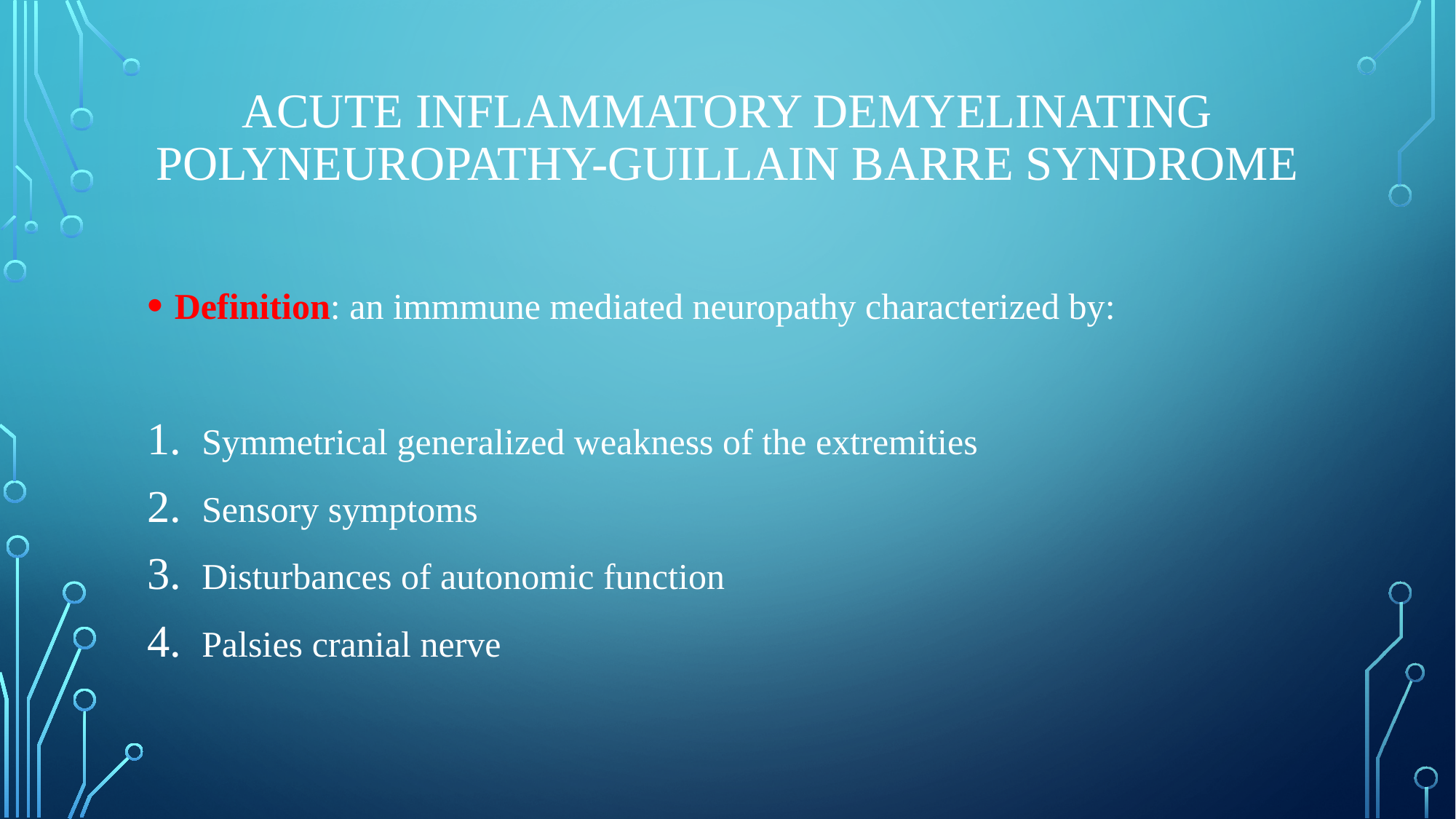

# Acute inflammatory demyelinating polyneuropathy-guillain barre syndrome
Definition: an immmune mediated neuropathy characterized by:

Symmetrical generalized weakness of the extremities
Sensory symptoms
Disturbances of autonomic function
Palsies cranial nerve